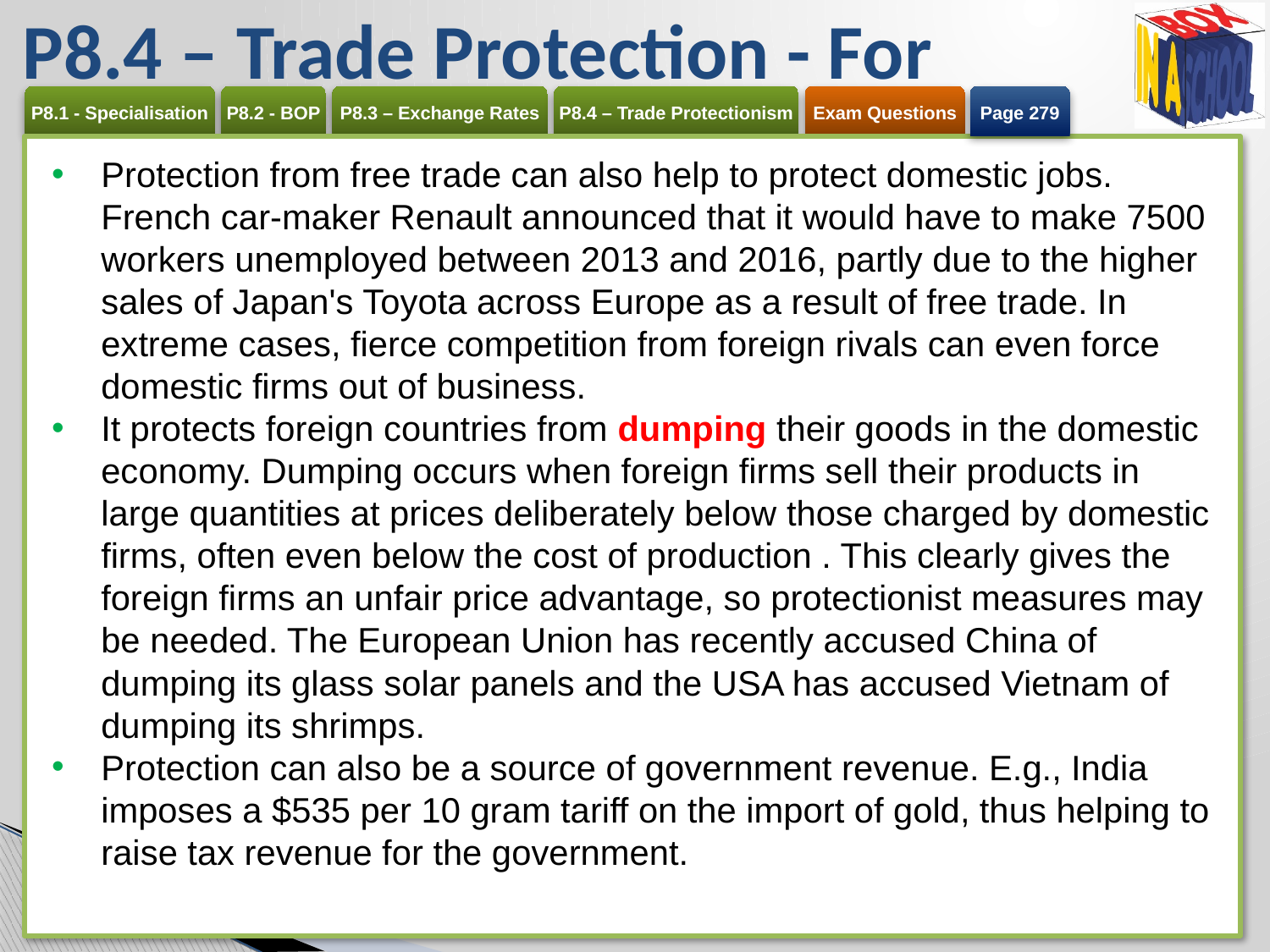

# P8.4 – Trade Protection - For
Page 279
Protection from free trade can also help to protect domestic jobs. French car-maker Renault announced that it would have to make 7500 workers unemployed between 2013 and 2016, partly due to the higher sales of Japan's Toyota across Europe as a result of free trade. In extreme cases, fierce competition from foreign rivals can even force domestic firms out of business.
It protects foreign countries from dumping their goods in the domestic economy. Dumping occurs when foreign firms sell their products in large quantities at prices deliberately below those charged by domestic firms, often even below the cost of production . This clearly gives the foreign firms an unfair price advantage, so protectionist measures may be needed. The European Union has recently accused China of dumping its glass solar panels and the USA has accused Vietnam of dumping its shrimps.
Protection can also be a source of government revenue. E.g., India imposes a $535 per 10 gram tariff on the import of gold, thus helping to raise tax revenue for the government.